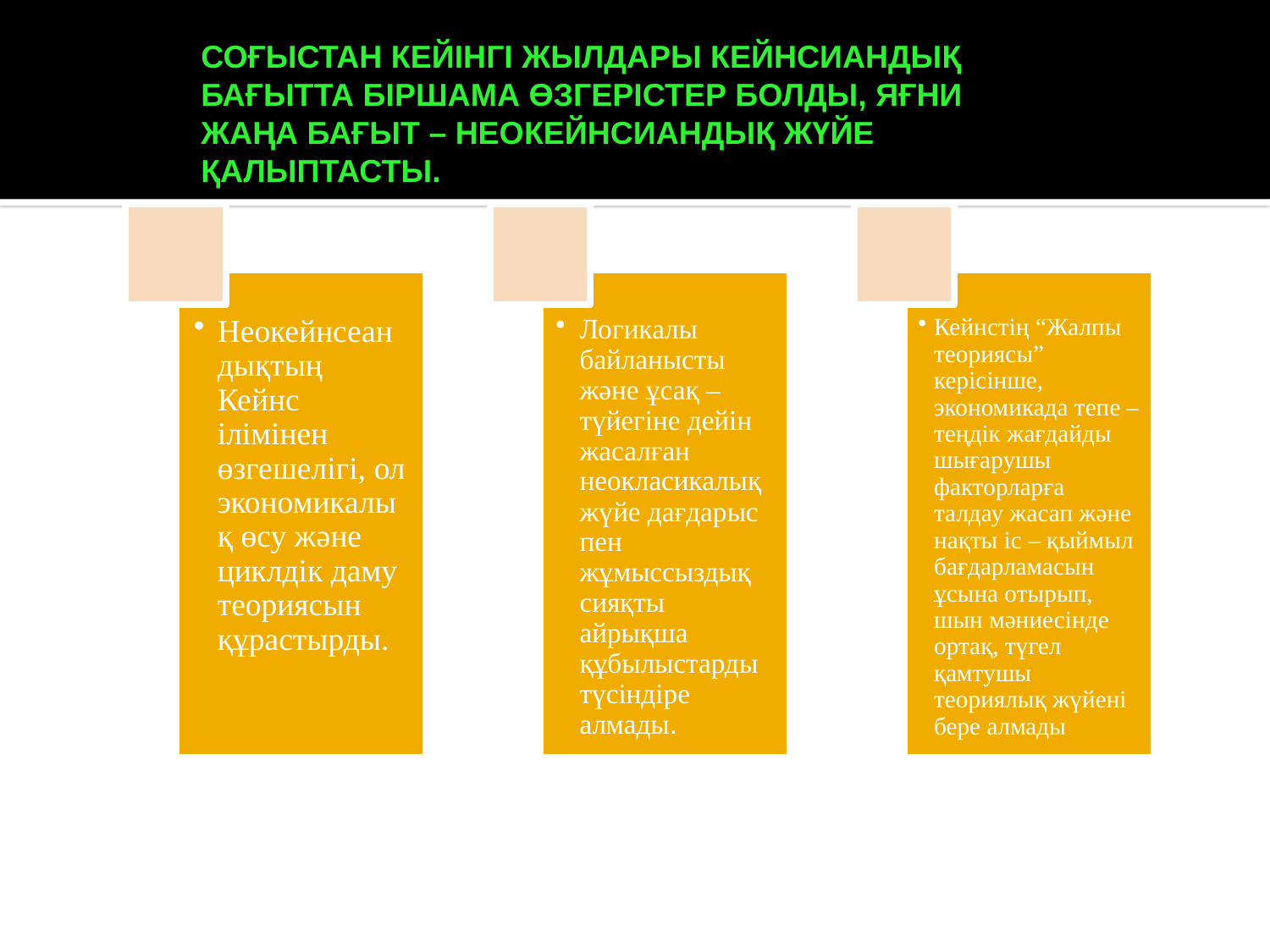

Соғыстан кейінгі жылдары кейнсиандық  бағытта біршама өзгерістер болды, яғни жаңа бағыт – неокейнсиандық жүйе  қалыптасты.

Неокейнсеандықтың Кейнс ілімінен өзгешелігі, ол экономикалық өсу және циклдік даму теориясын  құрастырды.

Логикалы байланысты және ұсақ – түйегіне дейін жасалған неокласикалық жүйе дағдарыс пен жұмыссыздық сияқты айрықша құбылыстарды түсіндіре алмады.

Кейнстің “Жалпы теориясы” керісінше, экономикада тепе – теңдік жағдайды шығарушы факторларға талдау жасап және нақты іс – қыймыл бағдарламасын ұсына отырып, шын мәниесінде ортақ, түгел қамтушы теориялық жүйені бере алмады